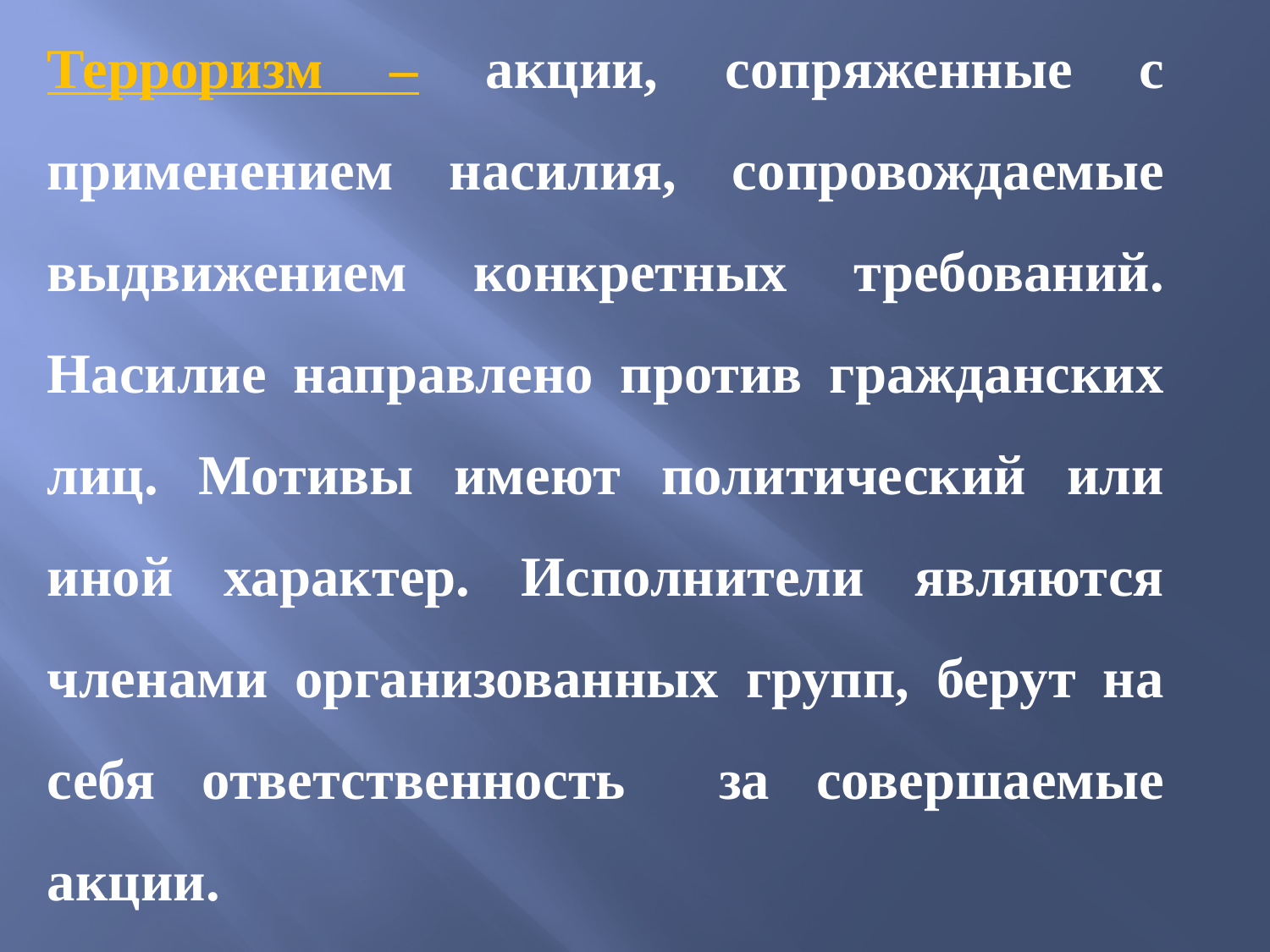

# Терроризм – акции, сопряженные с применением насилия, сопровождаемые выдвижением конкретных требований. Насилие направлено против гражданских лиц. Мотивы имеют политический или иной характер. Исполнители являются членами организованных групп, берут на себя ответственность  за совершаемые акции.